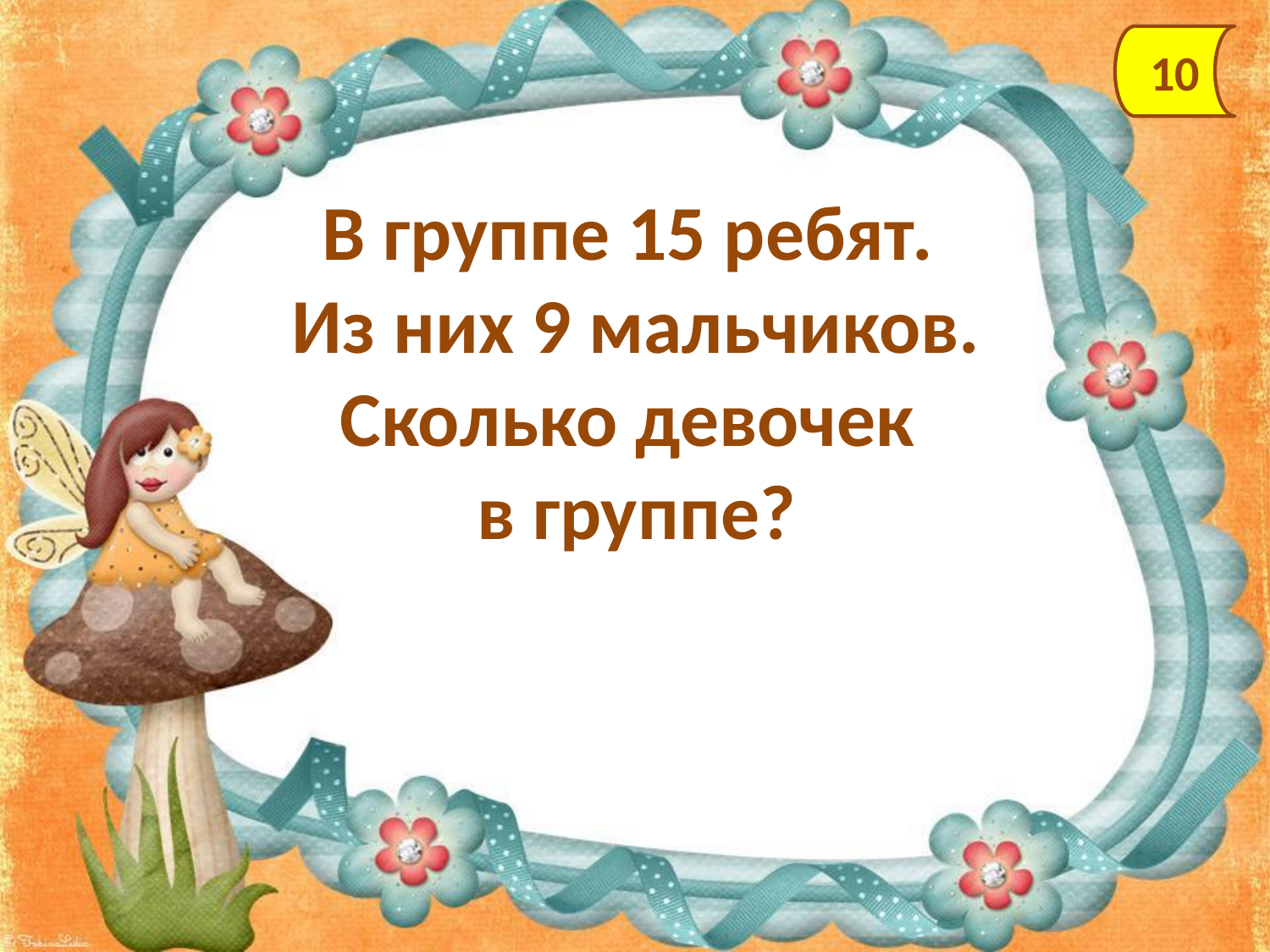

10
В группе 15 ребят.
Из них 9 мальчиков. Сколько девочек
в группе?